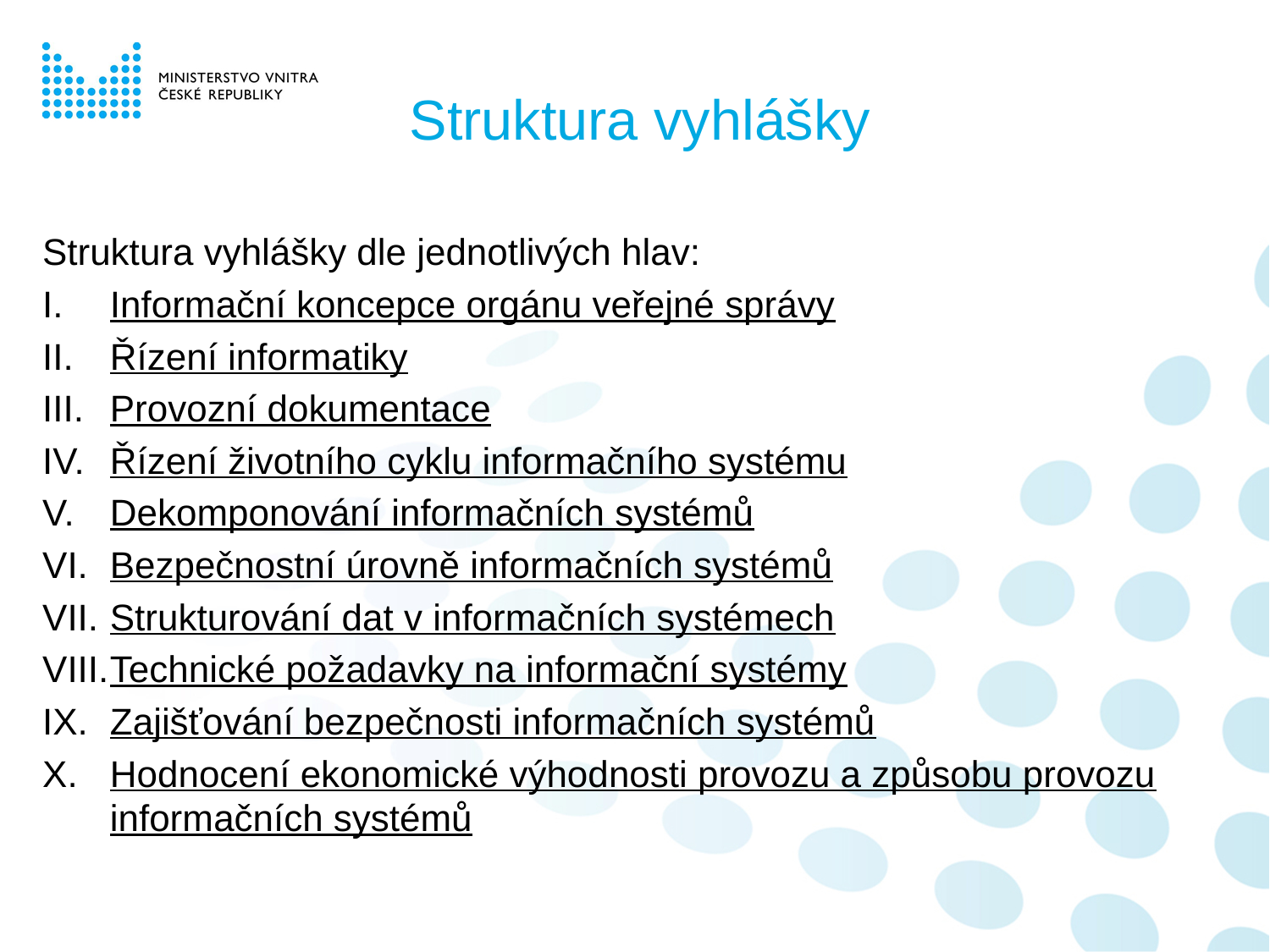

# Struktura vyhlášky
Struktura vyhlášky dle jednotlivých hlav:
Informační koncepce orgánu veřejné správy
Řízení informatiky
Provozní dokumentace
Řízení životního cyklu informačního systému
Dekomponování informačních systémů
Bezpečnostní úrovně informačních systémů
Strukturování dat v informačních systémech
Technické požadavky na informační systémy
Zajišťování bezpečnosti informačních systémů
Hodnocení ekonomické výhodnosti provozu a způsobu provozu informačních systémů